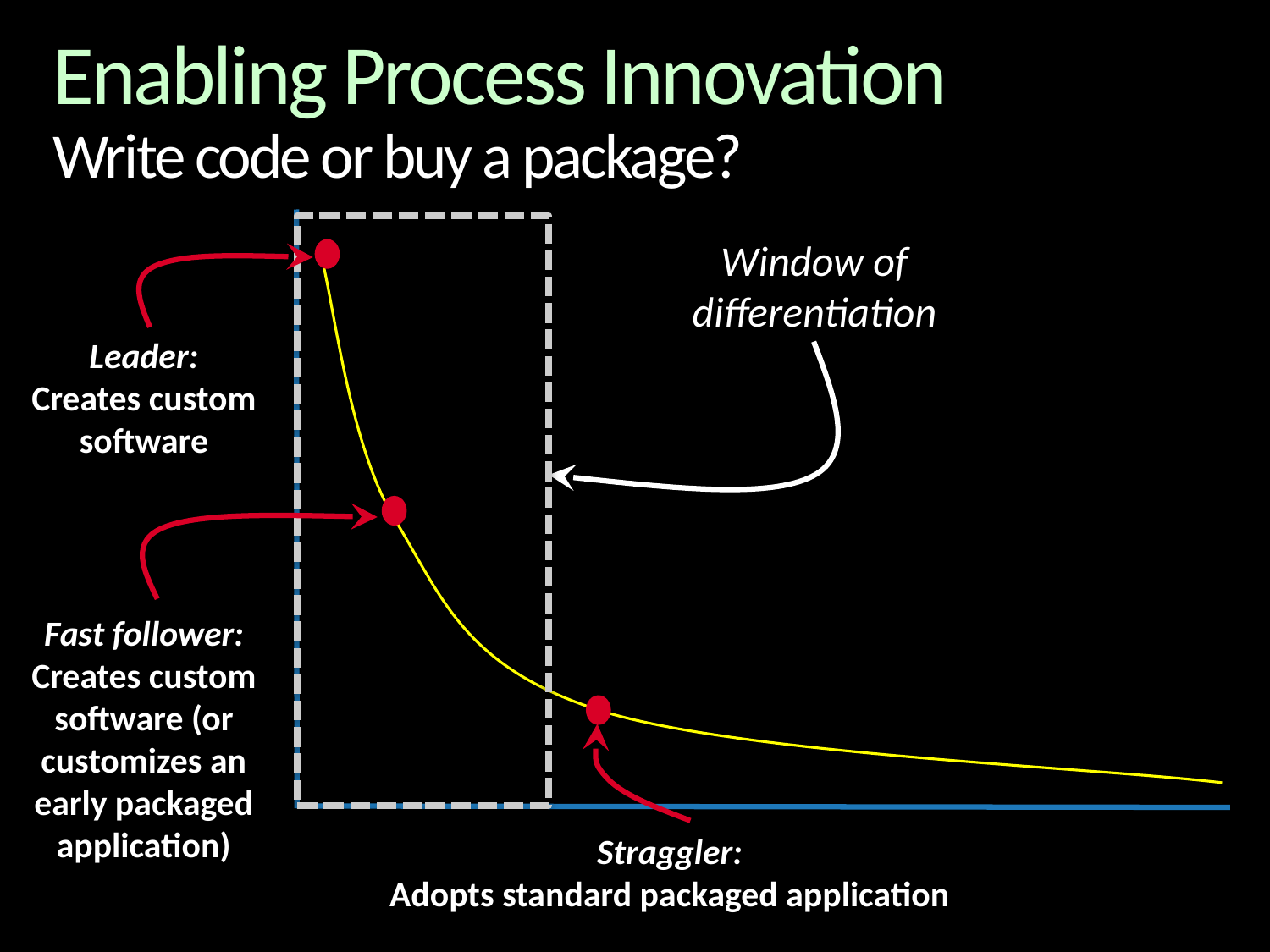

# Enabling Process Innovation Write code or buy a package?

Window of differentiation

Leader:
Creates custom software

Fast follower:
Creates custom software (or customizes an early packaged application)

Straggler:
Adopts standard packaged application